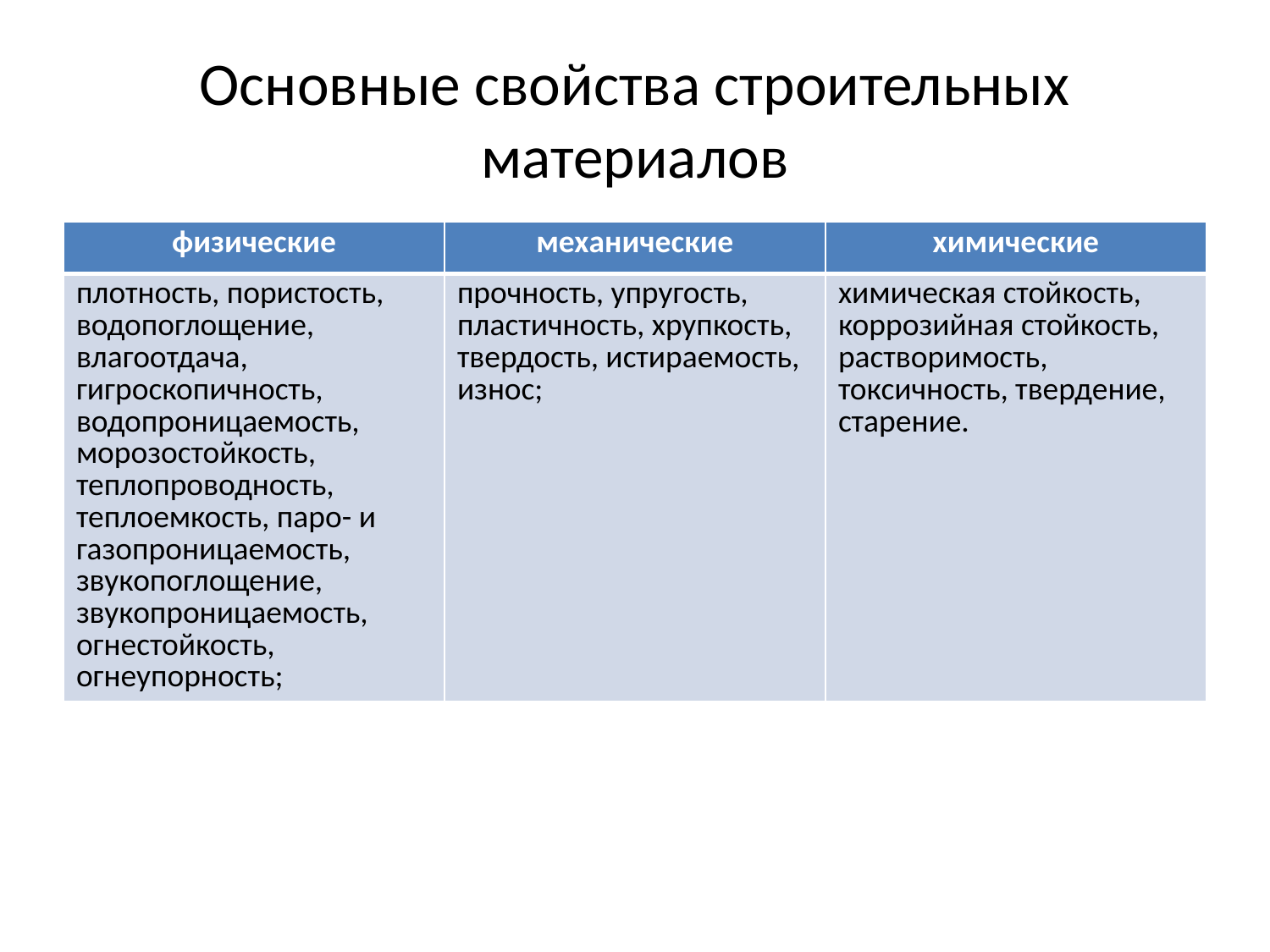

# Основные свойства строительных материалов
| физические | механические | химические |
| --- | --- | --- |
| плотность, пористость, водопоглощение, влагоотдача, гигроскопичность, водопроницаемость, морозостойкость, теплопроводность, теплоемкость, паро- и газопроницаемость, звукопоглощение, звукопроницаемость, огнестойкость, огнеупорность; | прочность, упругость, пластичность, хрупкость, твердость, истираемость, износ; | химическая стойкость, коррозийная стойкость, растворимость, токсичность, твердение, старение. |